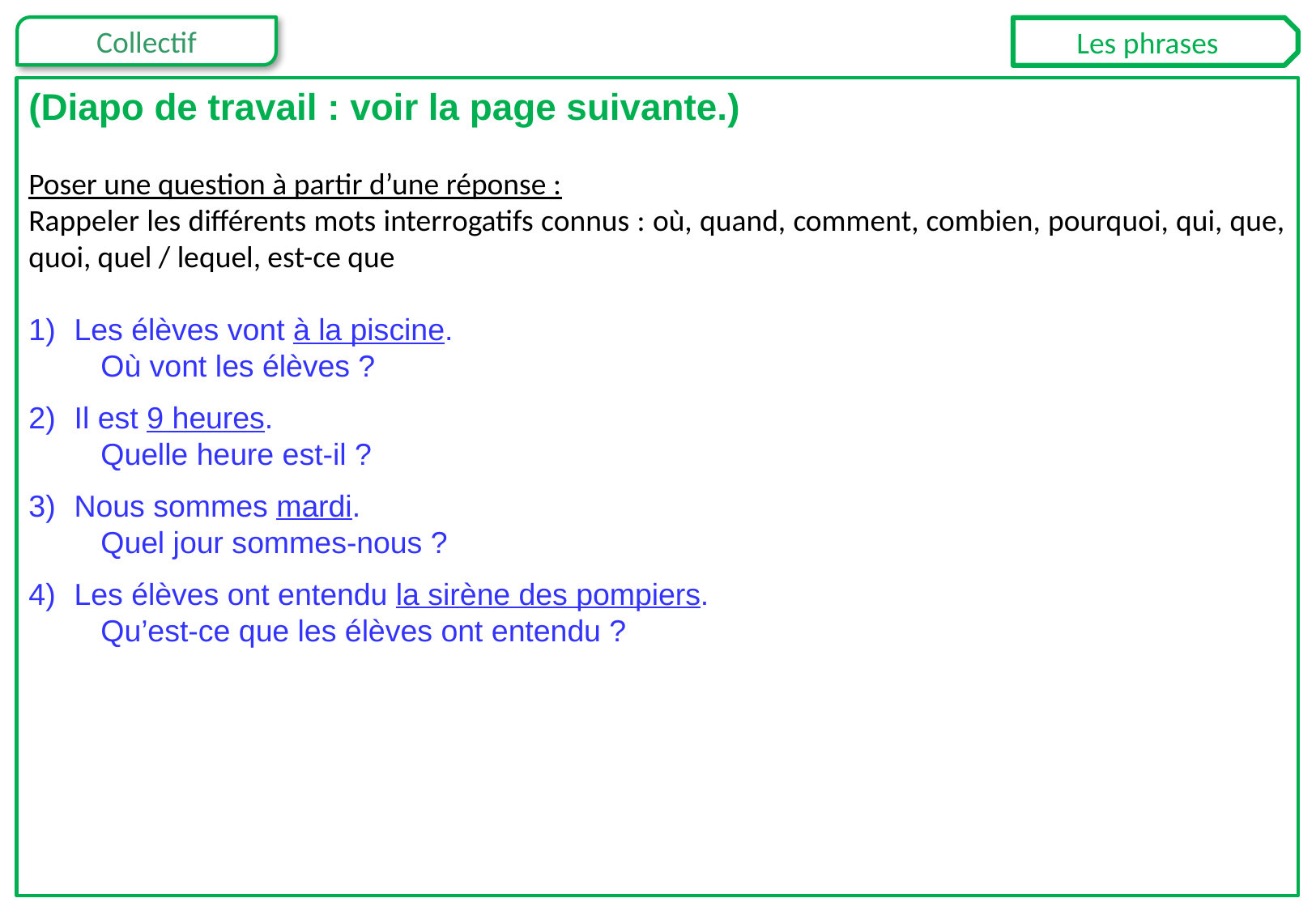

Les phrases
(Diapo de travail : voir la page suivante.)

Poser une question à partir d’une réponse :
Rappeler les différents mots interrogatifs connus : où, quand, comment, combien, pourquoi, qui, que, quoi, quel / lequel, est-ce que

Les élèves vont à la piscine.
Où vont les élèves ?
Il est 9 heures.
Quelle heure est-il ?
Nous sommes mardi.
Quel jour sommes-nous ?
Les élèves ont entendu la sirène des pompiers.
Qu’est-ce que les élèves ont entendu ?